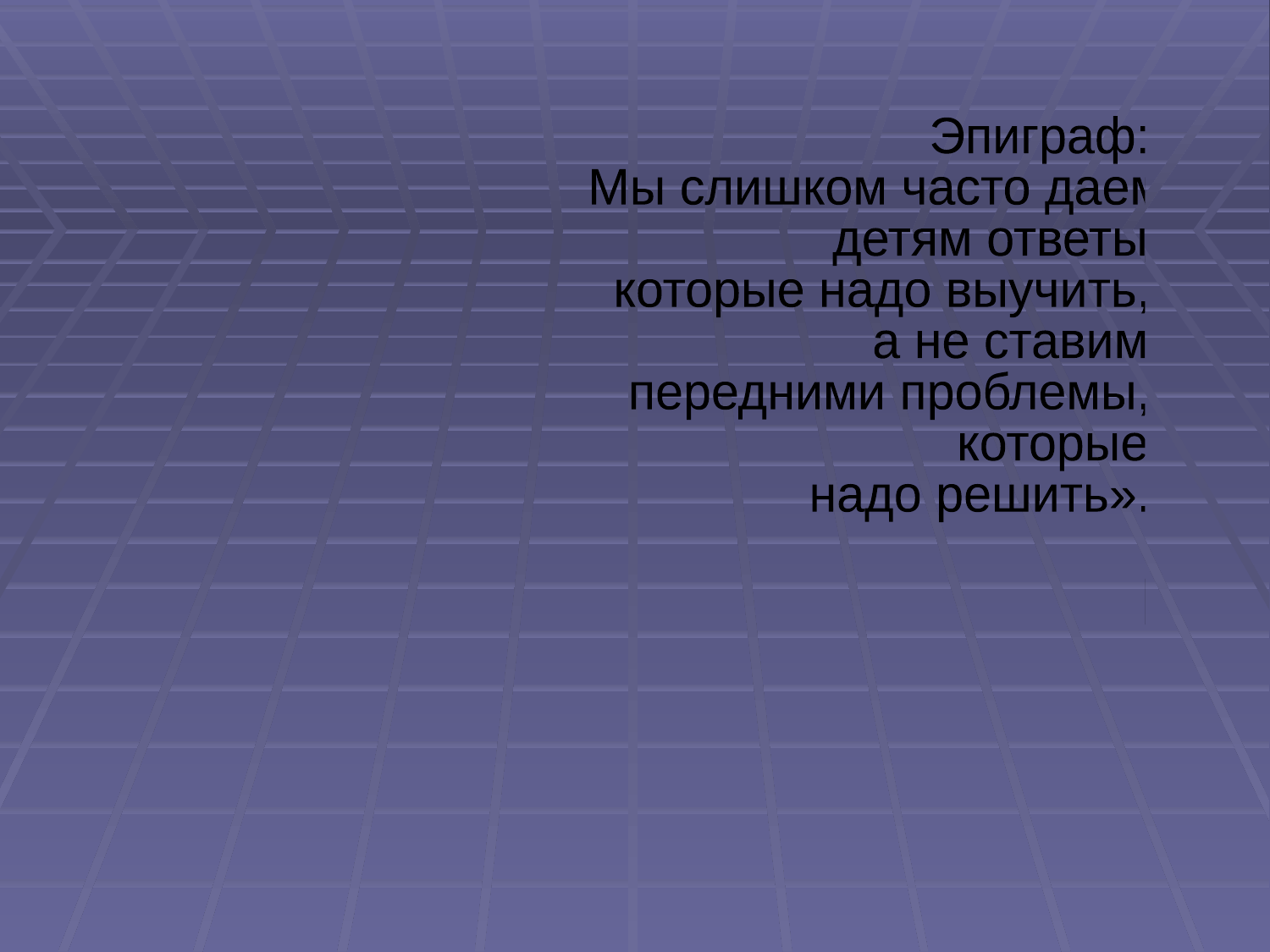

Эпиграф:
 Мы слишком часто даем
 детям ответы,
которые надо выучить,
а не ставим
передними проблемы,
которые
надо решить».

                                              Роджер Левин